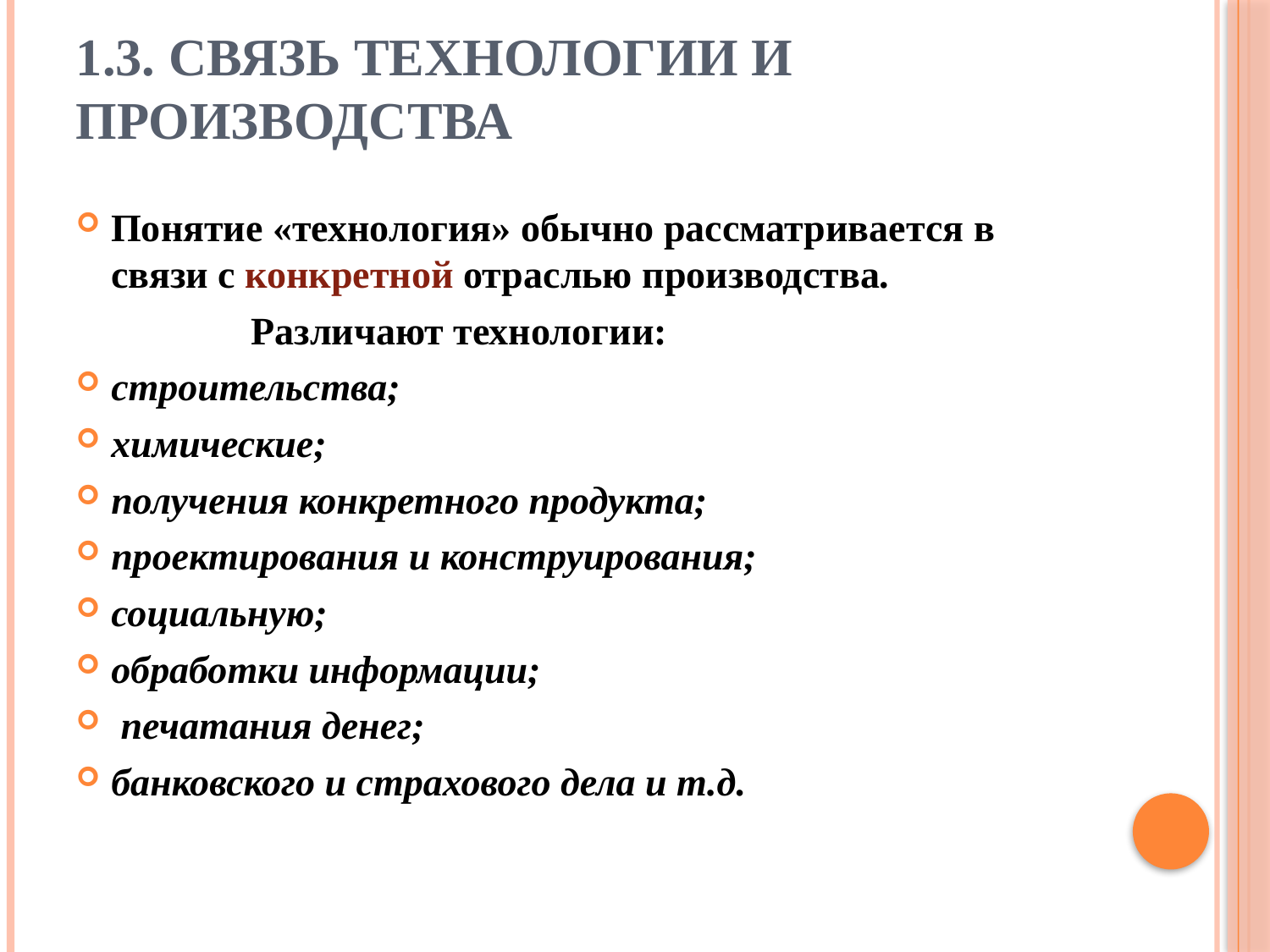

# 1.3. Связь технологии и производства
Понятие «технология» обычно рассматривается в связи с конкретной отраслью производства.
                  Различают технологии:
строительства;
химические;
получения конкретного продукта;
проектирования и конструирования;
социальную;
обработки информации;
 печатания денег;
банковского и страхового дела и т.д.